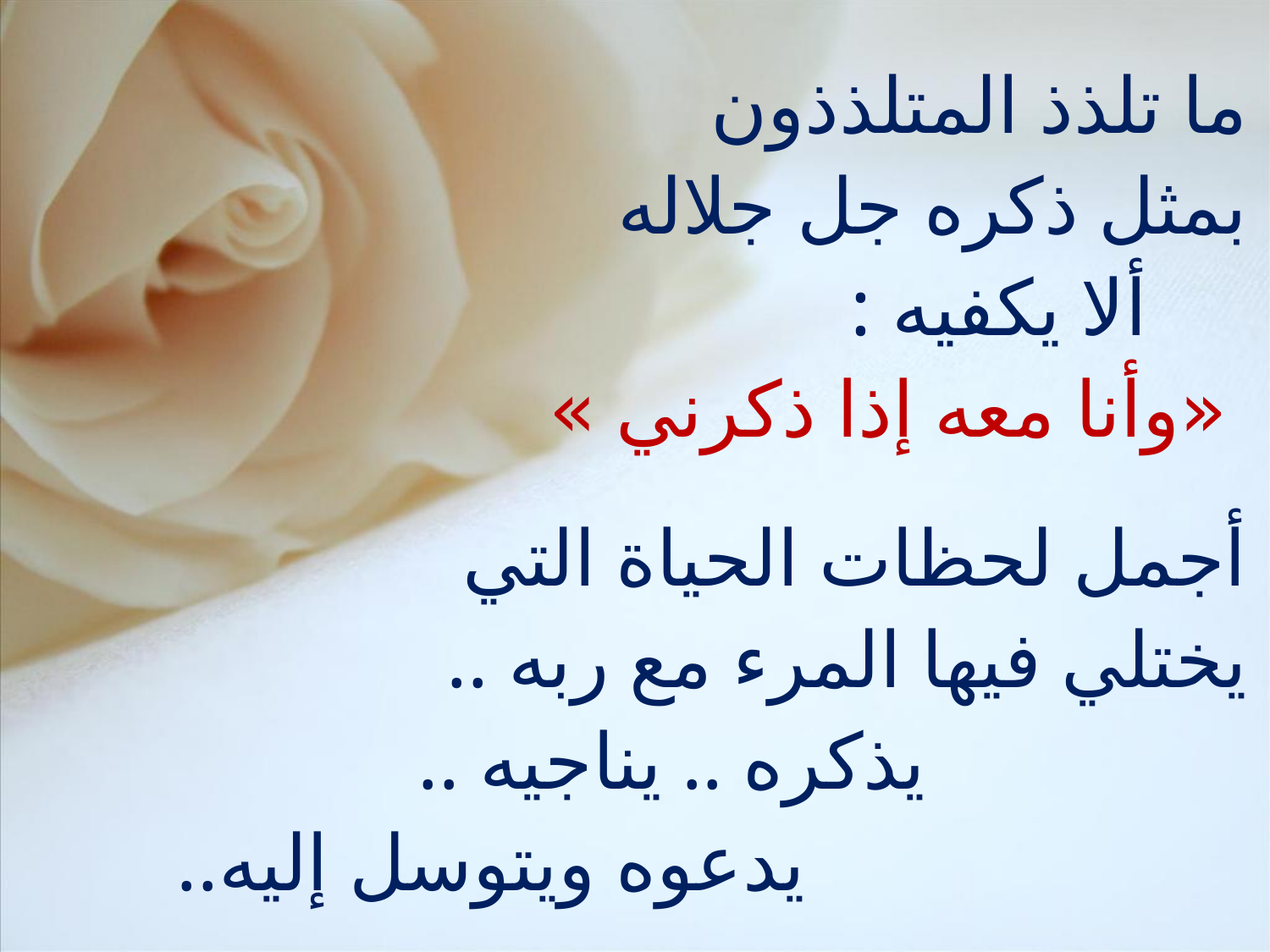

ما تلذذ المتلذذون
بمثل ذكره جل جلاله
     ألا يكفيه :
 «وأنا معه إذا ذكرني »

أجمل لحظات الحياة التي
يختلي فيها المرء مع ربه ..
                يذكره .. يناجيه ..
                      يدعوه ويتوسل إليه..